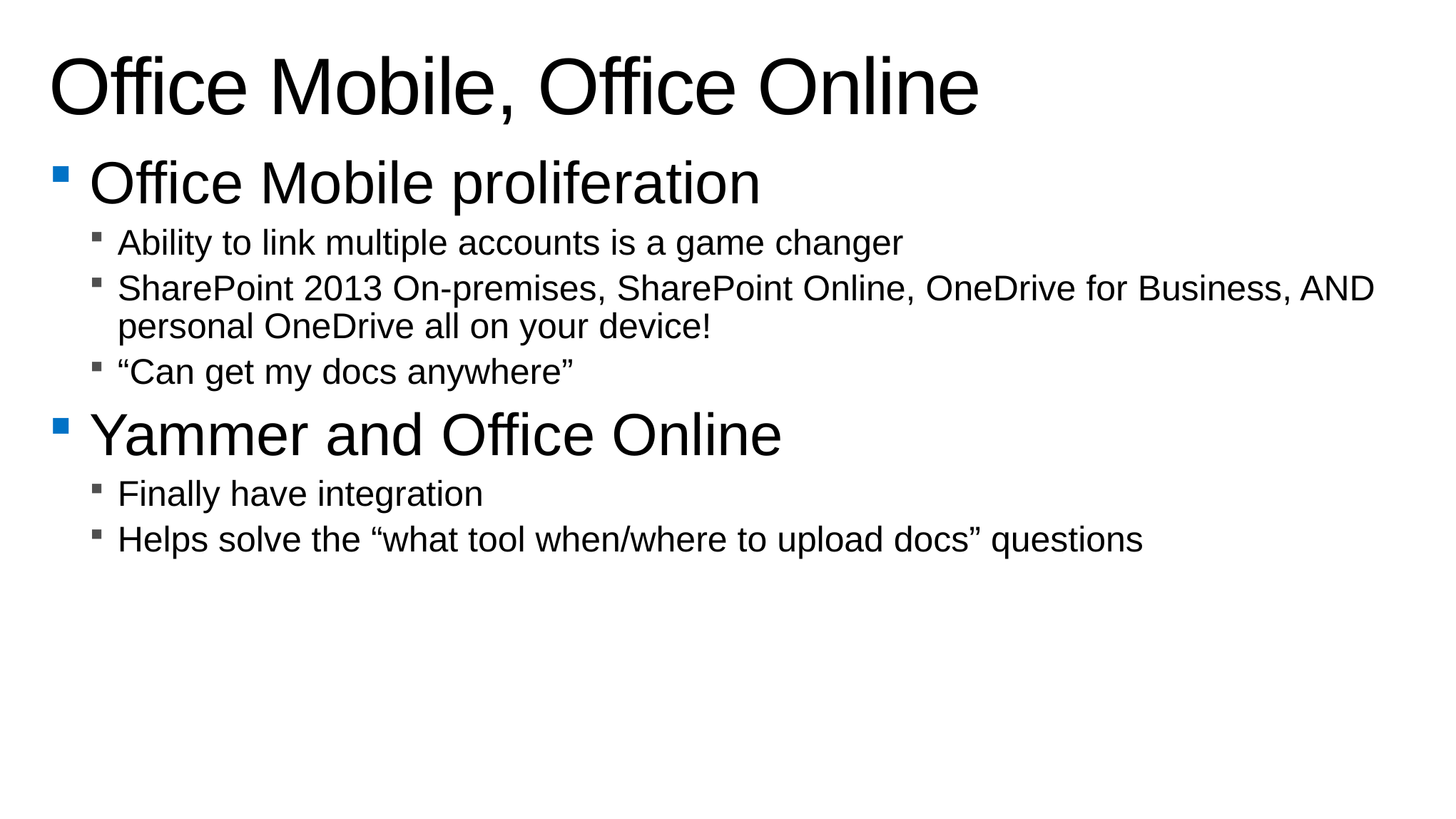

# Office Mobile, Office Online
Office Mobile proliferation
Ability to link multiple accounts is a game changer
SharePoint 2013 On-premises, SharePoint Online, OneDrive for Business, AND personal OneDrive all on your device!
“Can get my docs anywhere”
Yammer and Office Online
Finally have integration
Helps solve the “what tool when/where to upload docs” questions